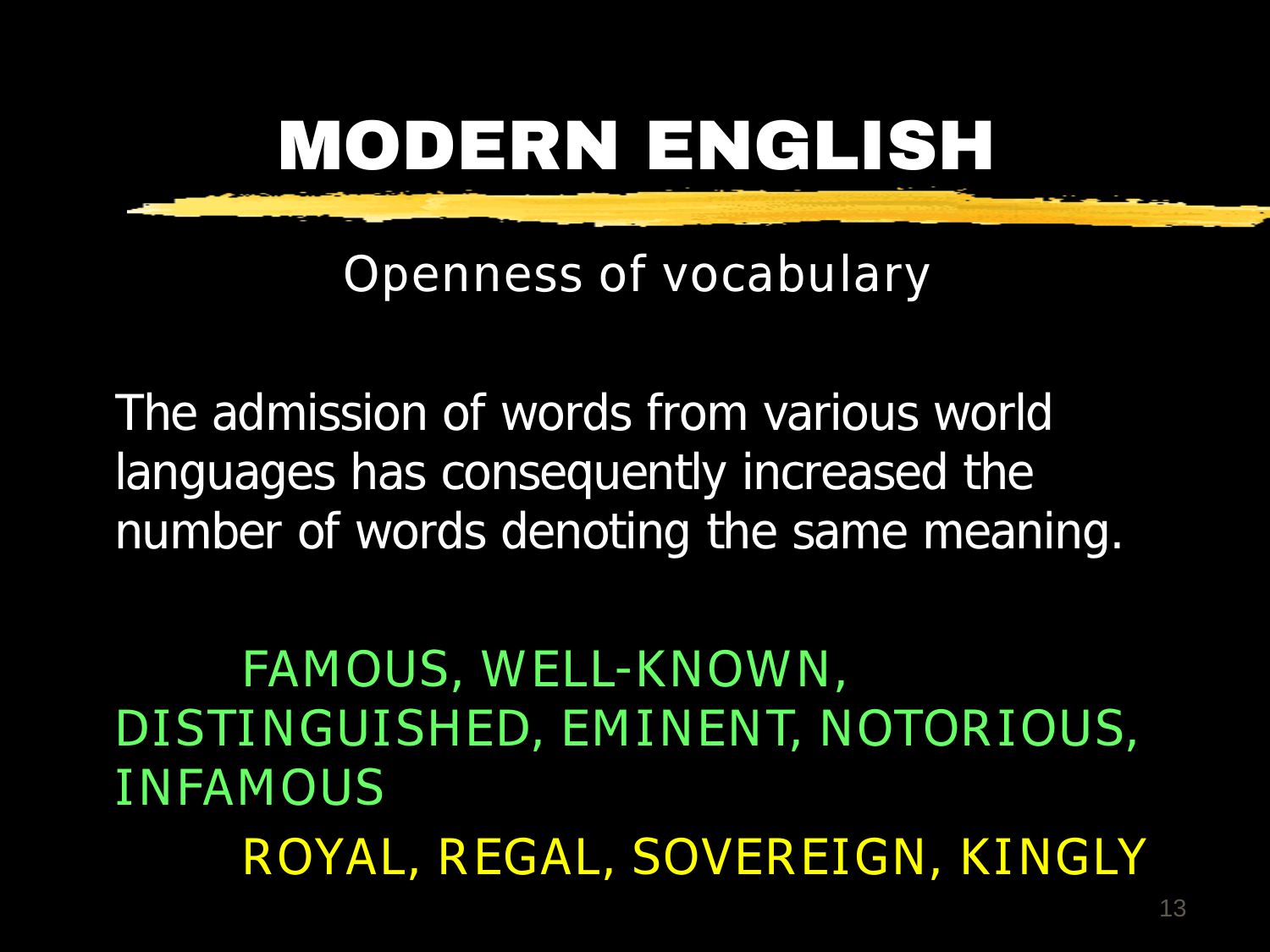

# MODERN ENGLISH
Openness of vocabulary

The admission of words from various world languages has consequently increased the number of words denoting the same meaning.

	FAMOUS, WELL-KNOWN, DISTINGUISHED, EMINENT, NOTORIOUS, INFAMOUS
	ROYAL, REGAL, SOVEREIGN, KINGLY

13